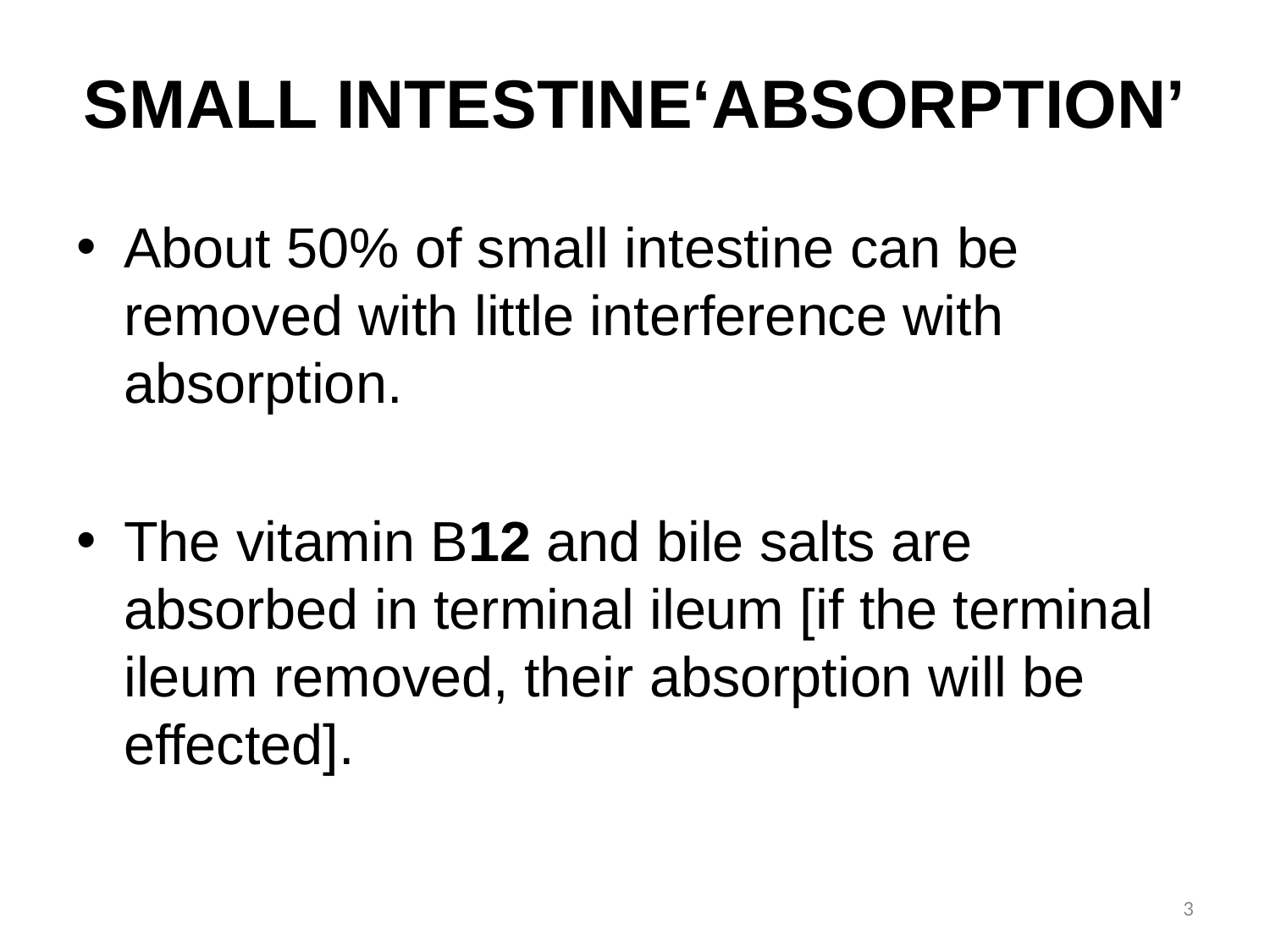

# Small Intestine‘ABSORPTION’
About 50% of small intestine can be removed with little interference with absorption.

The vitamin B12 and bile salts are absorbed in terminal ileum [if the terminal ileum removed, their absorption will be effected].

3